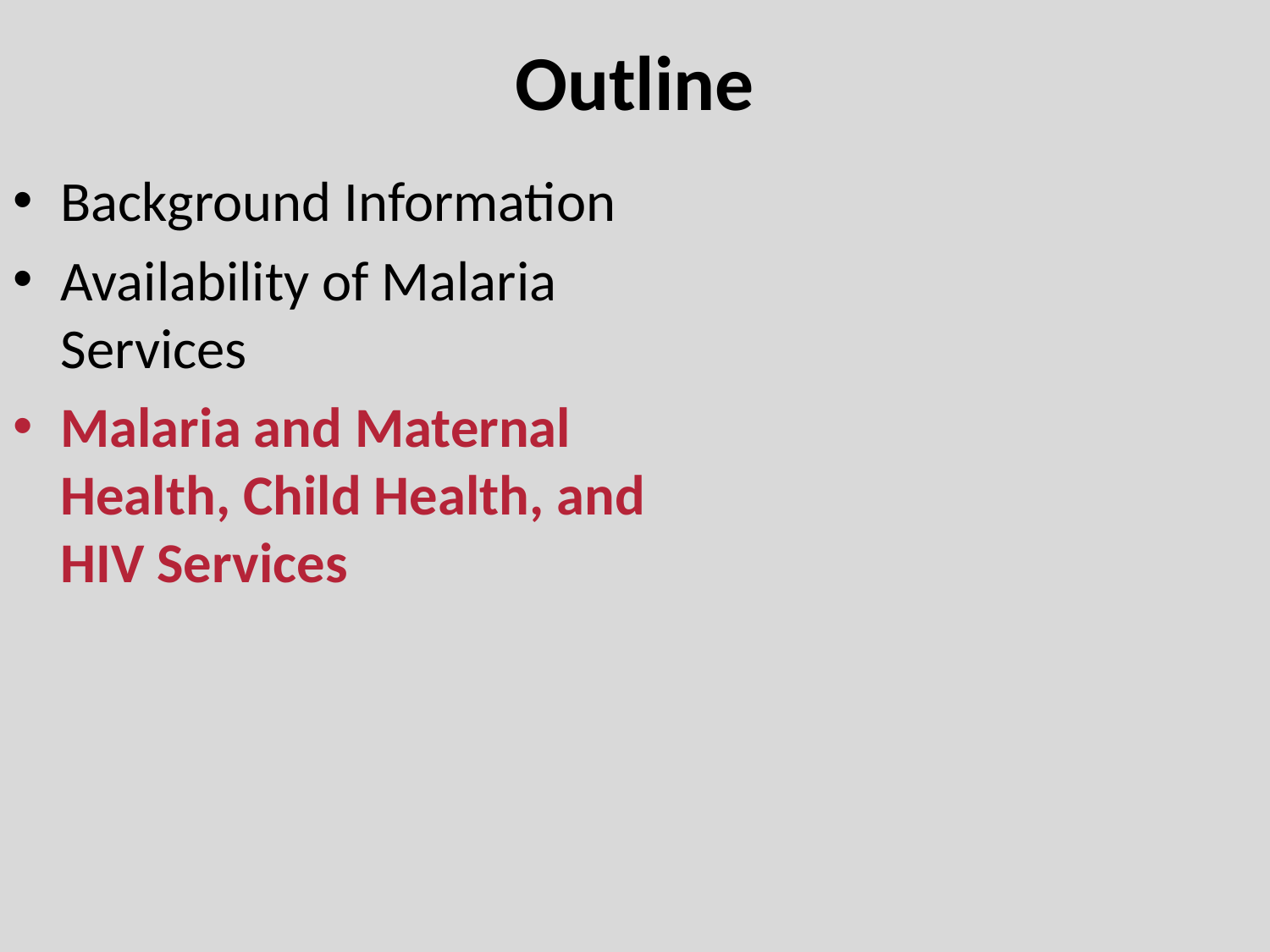

# Outline
Background Information
Availability of Malaria Services
Malaria and Maternal Health, Child Health, and HIV Services